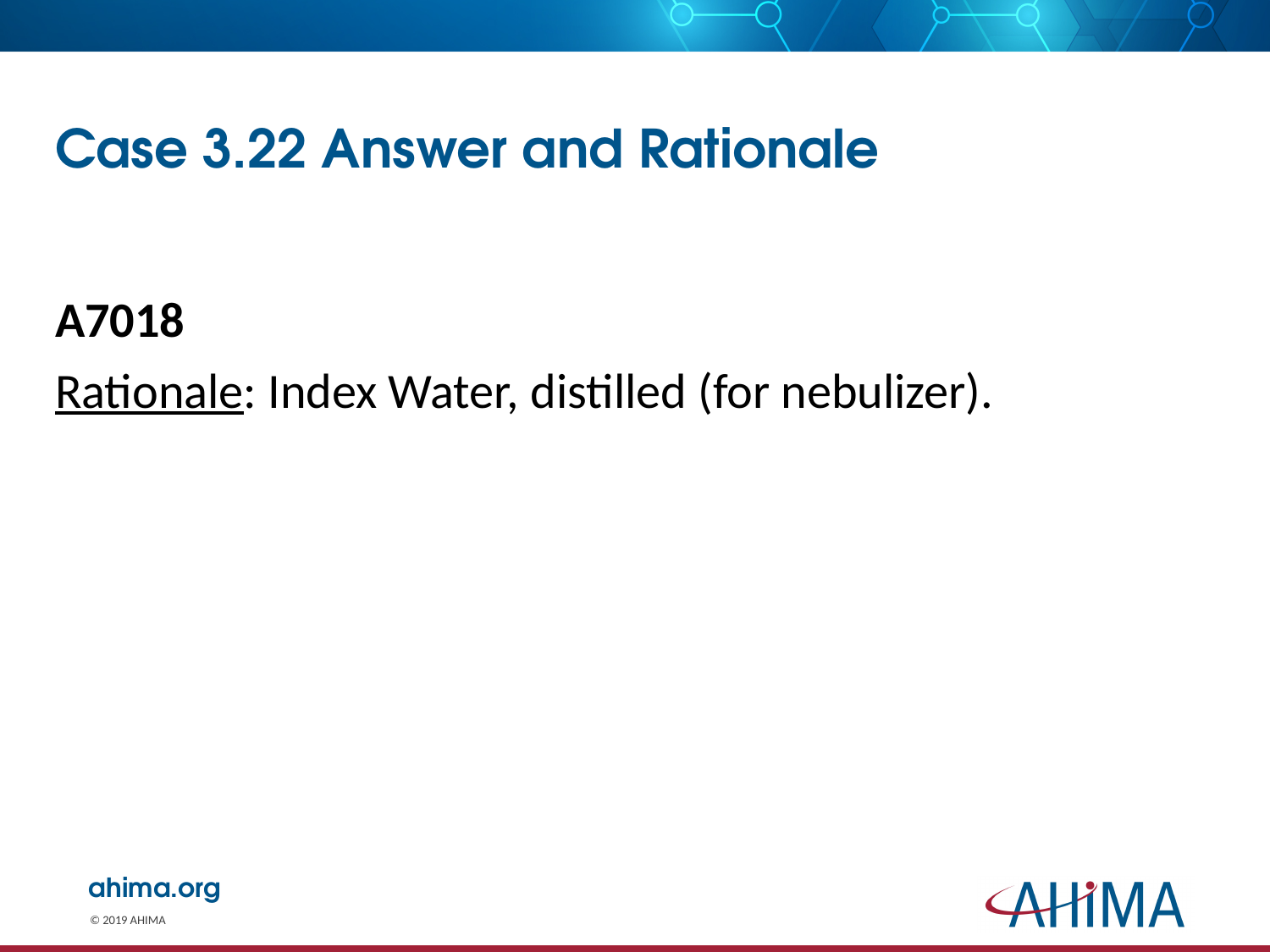

# Case 3.22 Answer and Rationale

A7018
Rationale: Index Water, distilled (for nebulizer).